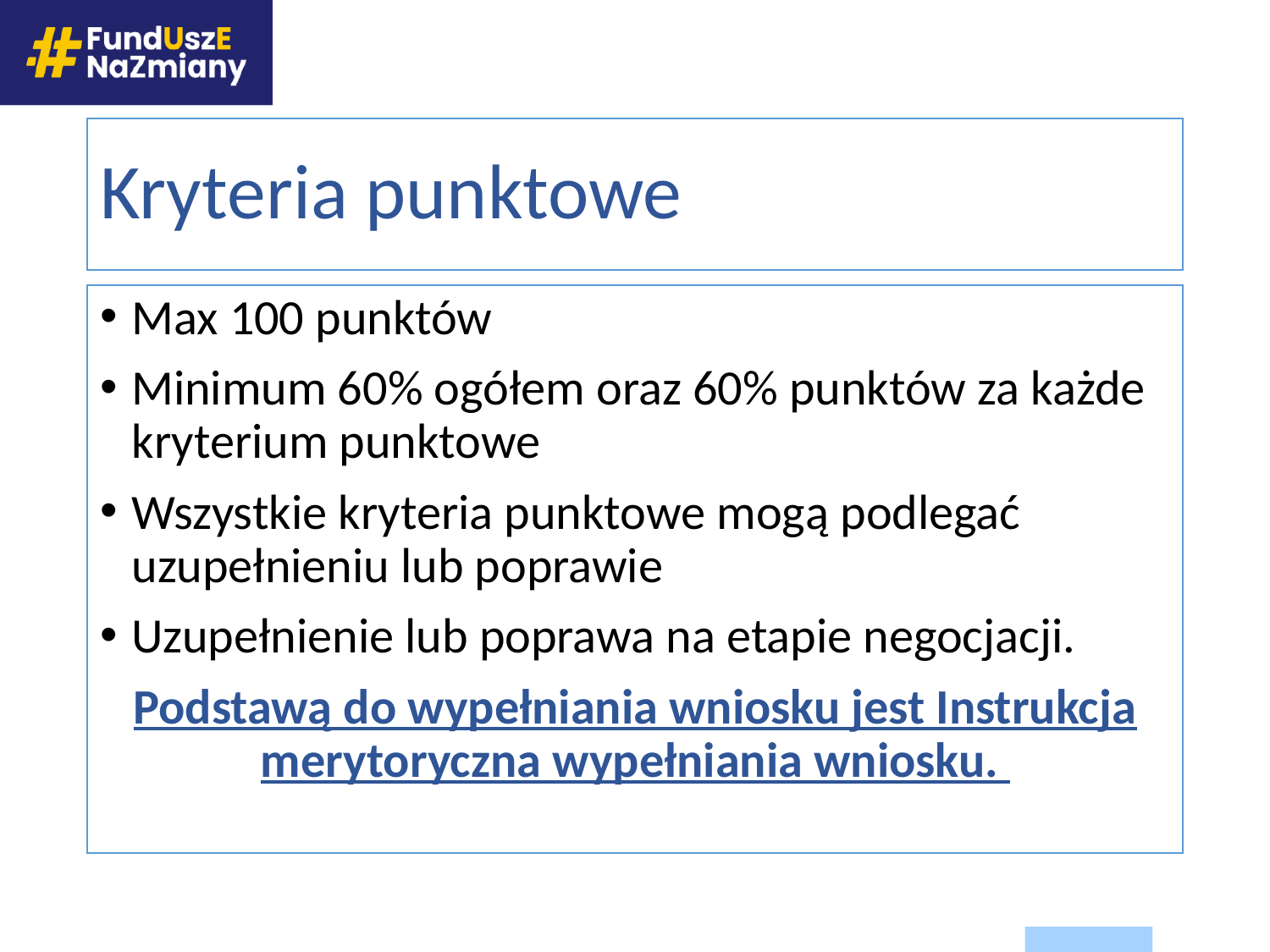

# Kryteria punktowe
Max 100 punktów
Minimum 60% ogółem oraz 60% punktów za każde kryterium punktowe
Wszystkie kryteria punktowe mogą podlegać uzupełnieniu lub poprawie
Uzupełnienie lub poprawa na etapie negocjacji.
Podstawą do wypełniania wniosku jest Instrukcja merytoryczna wypełniania wniosku.